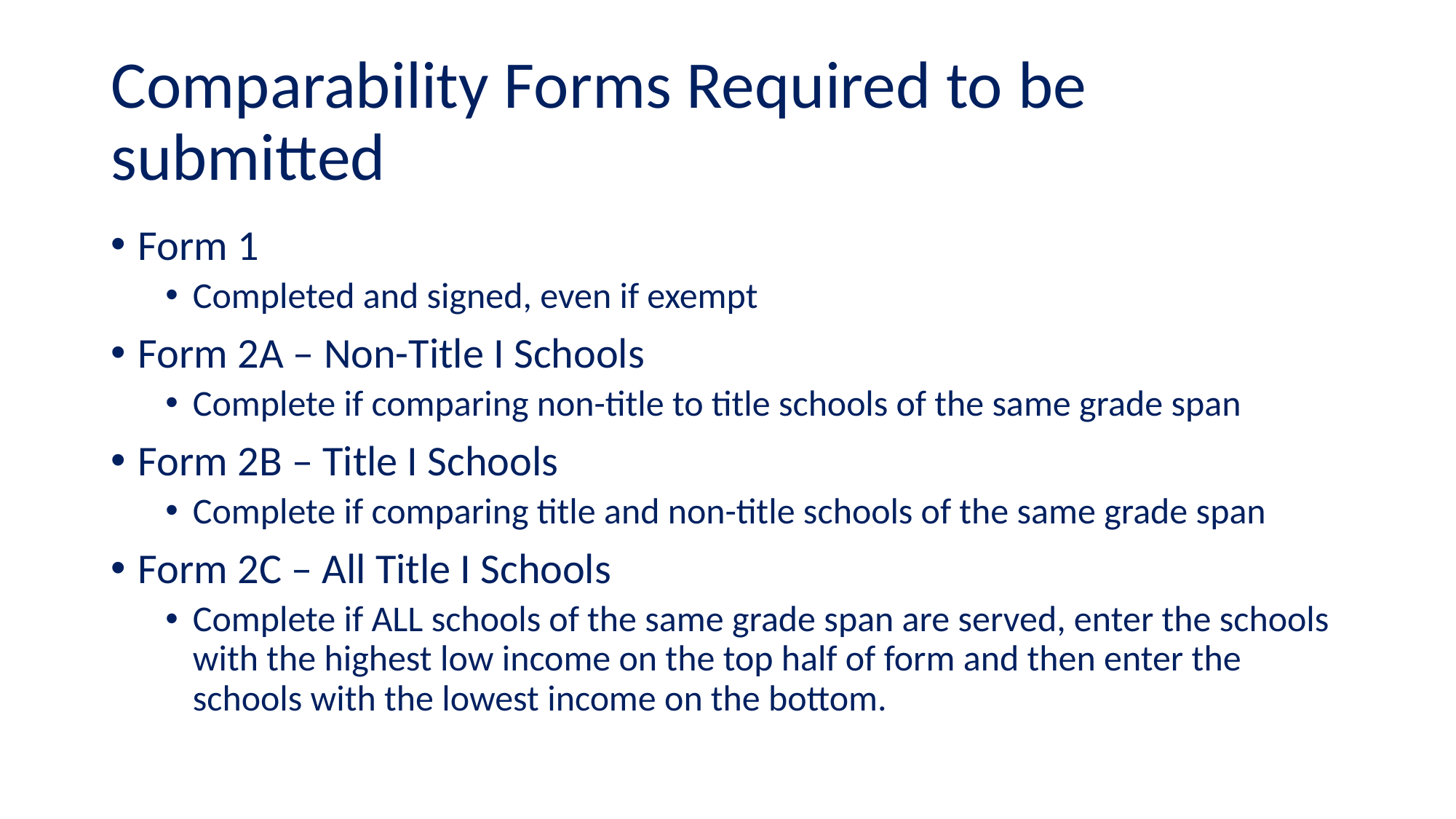

# Comparability Forms Required to be submitted
Form 1
Completed and signed, even if exempt
Form 2A – Non-Title I Schools
Complete if comparing non-title to title schools of the same grade span
Form 2B – Title I Schools
Complete if comparing title and non-title schools of the same grade span
Form 2C – All Title I Schools
Complete if ALL schools of the same grade span are served, enter the schools with the highest low income on the top half of form and then enter the schools with the lowest income on the bottom.